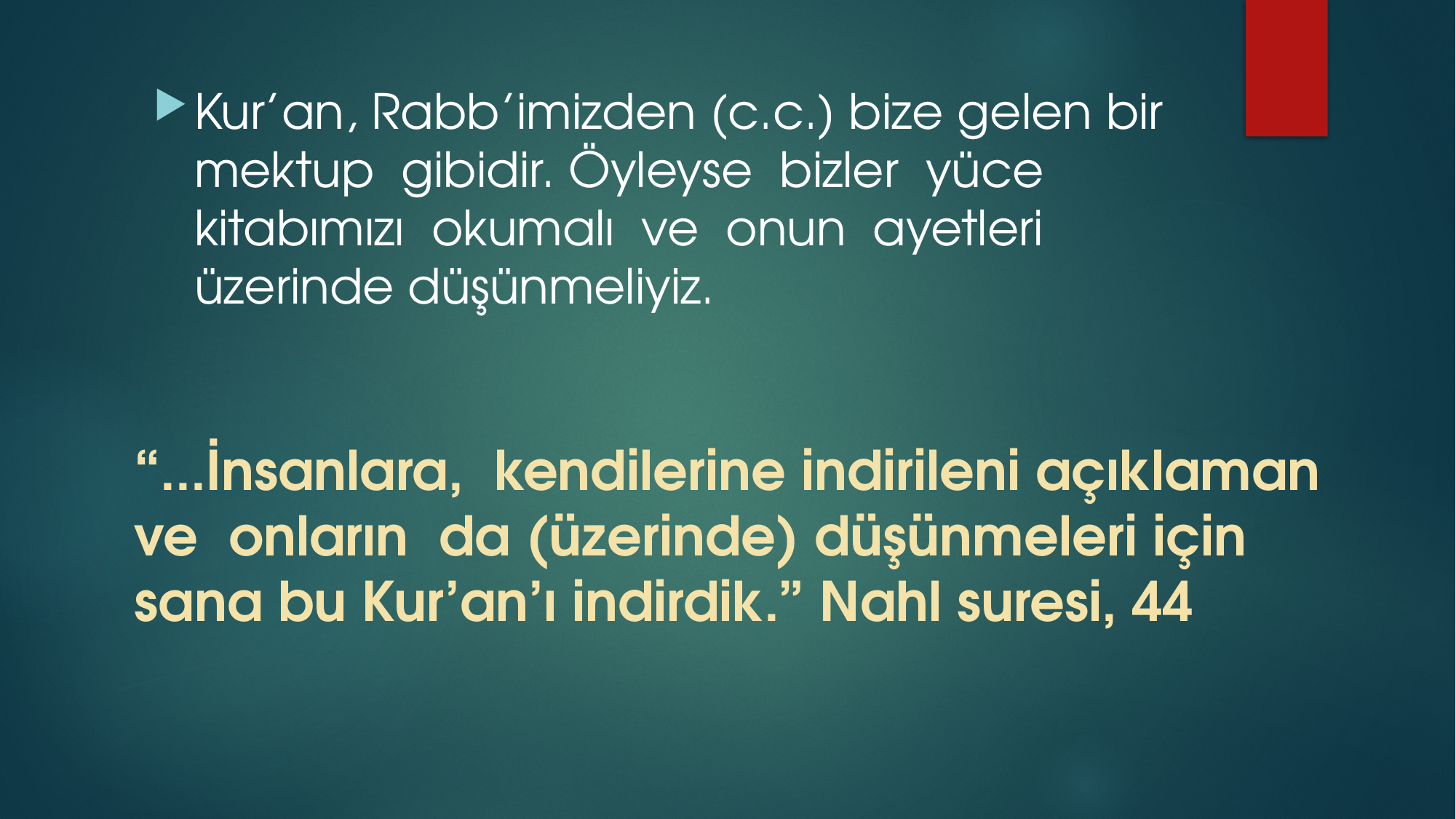

Kur’an, Rabb’imizden (c.c.) bize gelen bir  mektup  gibidir. Öyleyse  bizler  yüce  kitabımızı  okumalı  ve  onun  ayetleri üzerinde düşünmeliyiz.

# “...İnsanlara,  kendilerine indirileni açıklaman  ve  onların  da (üzerinde) düşünmeleri için sana bu Kur’an’ı indirdik.” Nahl suresi, 44